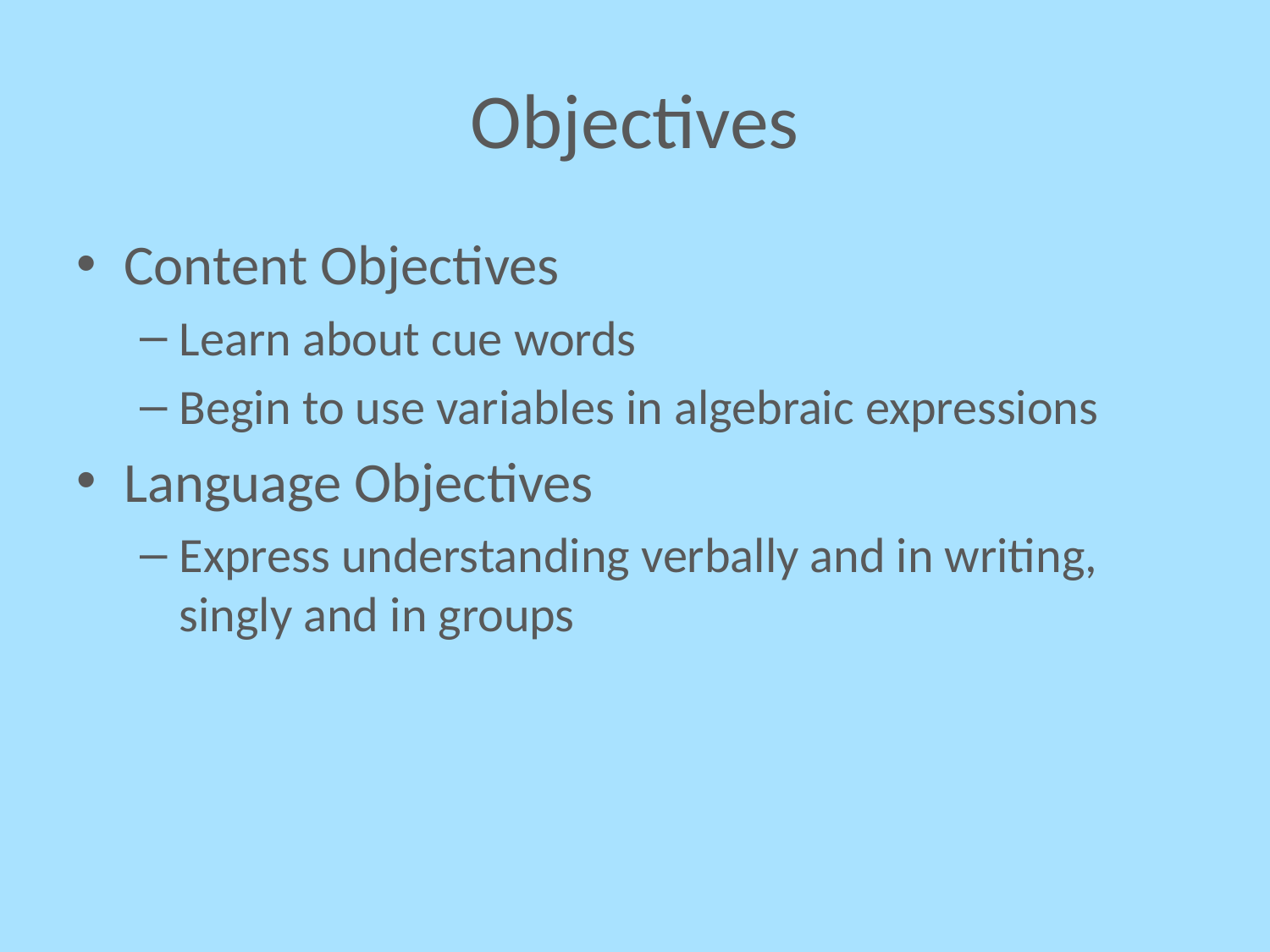

# Objectives
Content Objectives
Learn about cue words
Begin to use variables in algebraic expressions
Language Objectives
Express understanding verbally and in writing, singly and in groups